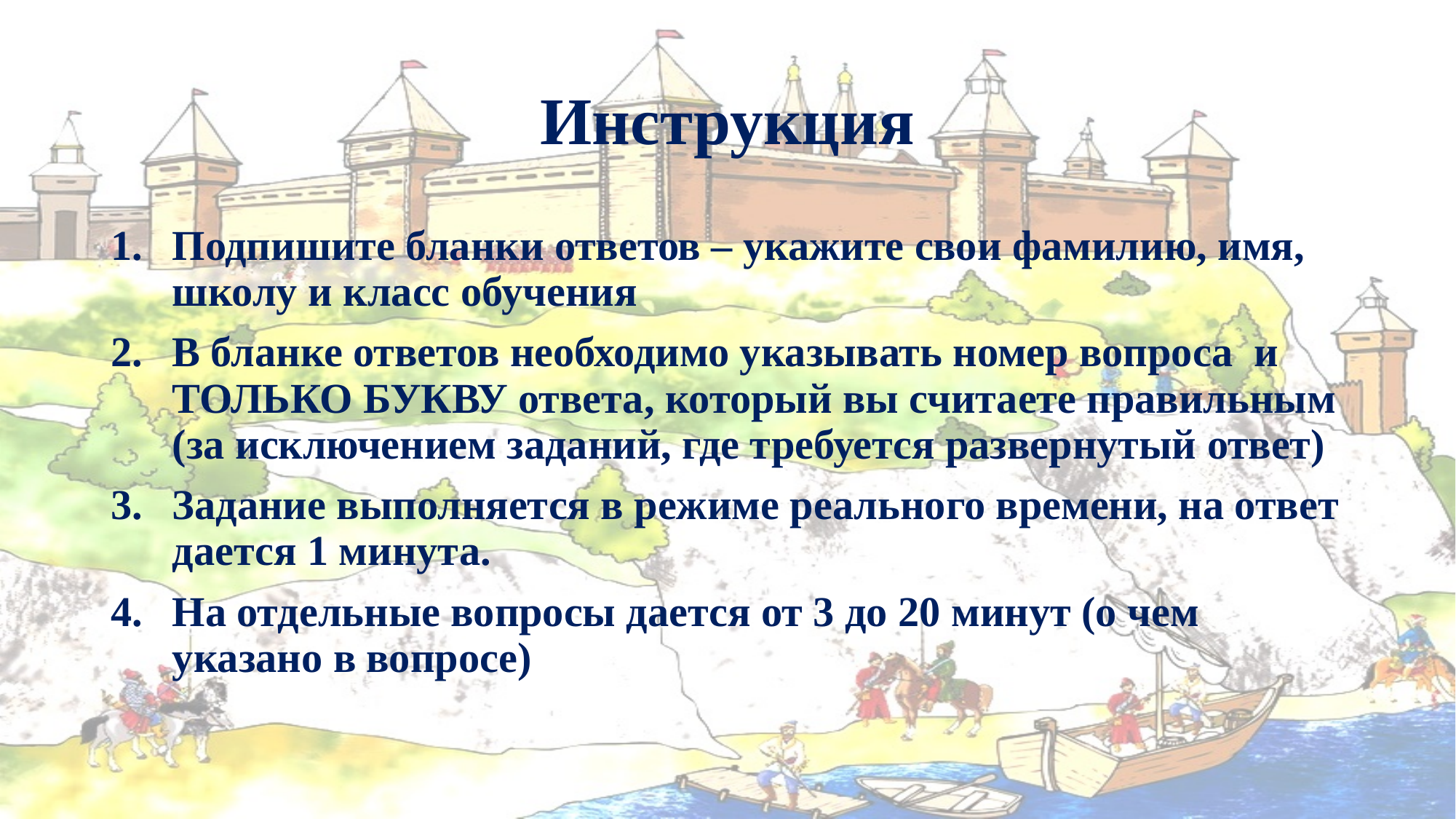

# Инструкция
Подпишите бланки ответов – укажите свои фамилию, имя, школу и класс обучения
В бланке ответов необходимо указывать номер вопроса  и ТОЛЬКО БУКВУ ответа, который вы считаете правильным (за исключением заданий, где требуется развернутый ответ)
Задание выполняется в режиме реального времени, на ответ дается 1 минута.
На отдельные вопросы дается от 3 до 20 минут (о чем указано в вопросе)